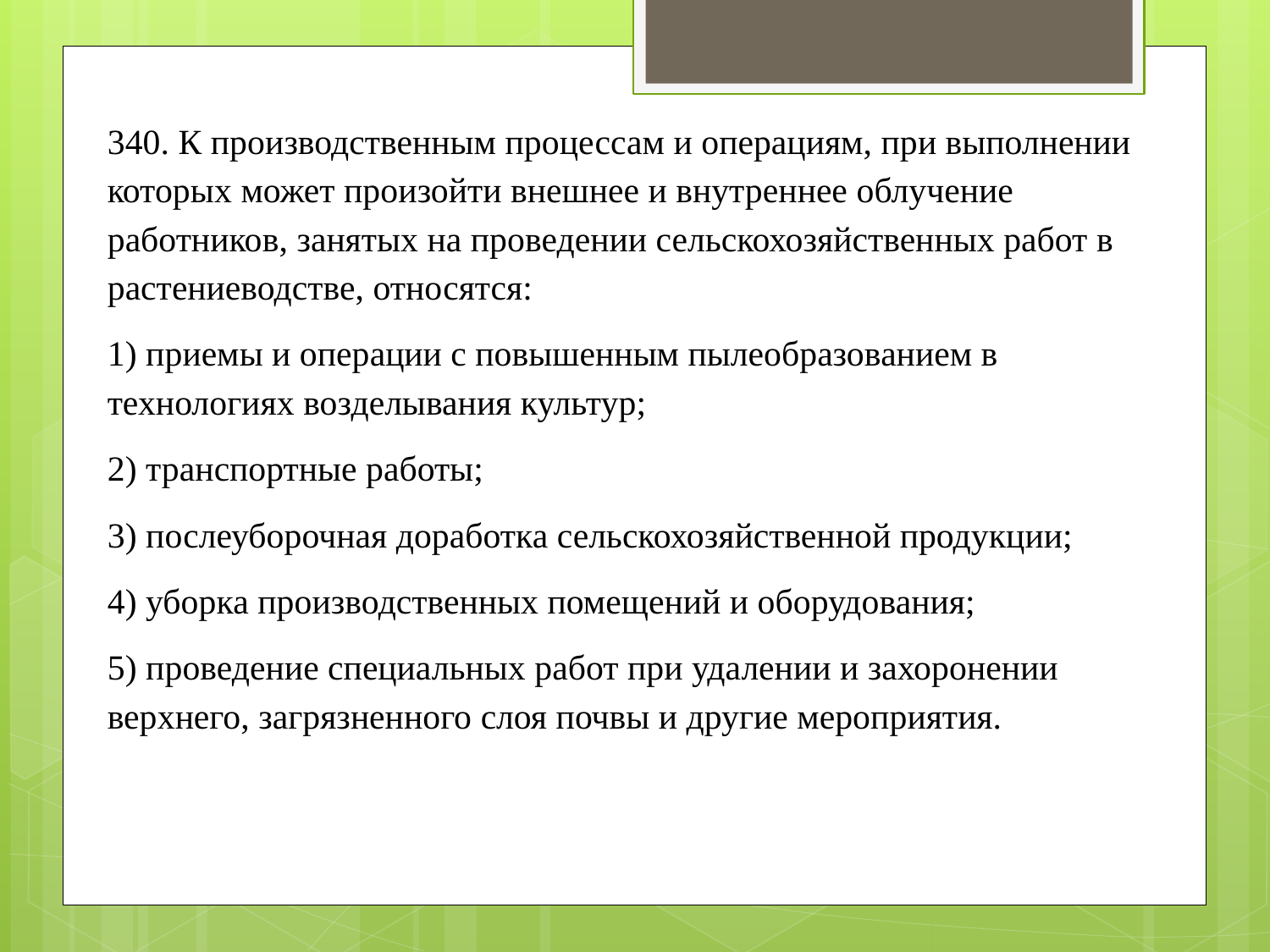

340. К производственным процессам и операциям, при выполнении которых может произойти внешнее и внутреннее облучение работников, занятых на проведении сельскохозяйственных работ в растениеводстве, относятся:
1) приемы и операции с повышенным пылеобразованием в технологиях возделывания культур;
2) транспортные работы;
3) послеуборочная доработка сельскохозяйственной продукции;
4) уборка производственных помещений и оборудования;
5) проведение специальных работ при удалении и захоронении верхнего, загрязненного слоя почвы и другие мероприятия.